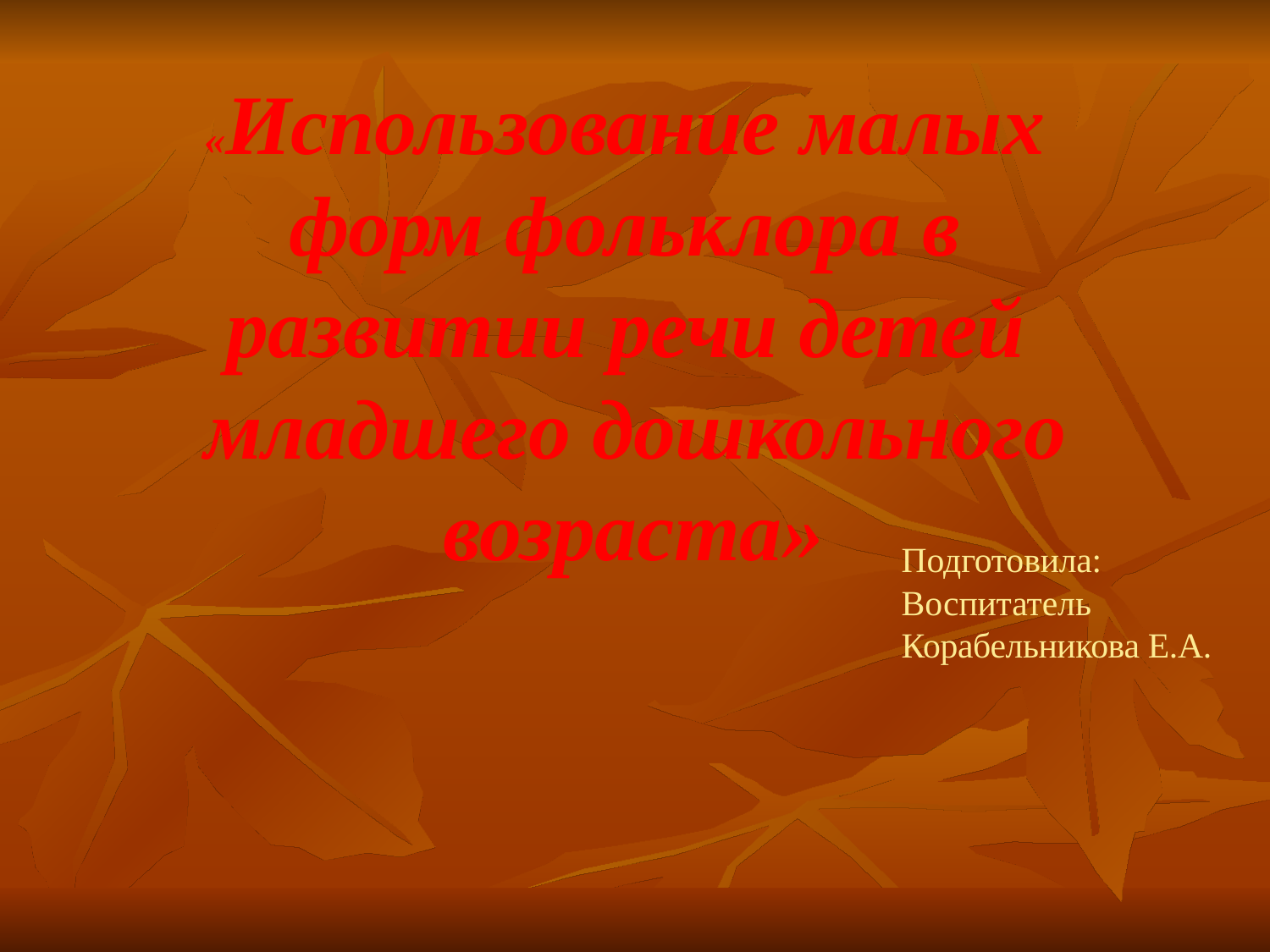

«Использование малых  форм фольклора в  развитии речи детей  младшего дошкольного
возраста»
Подготовила:
Воспитатель Корабельникова Е.А.